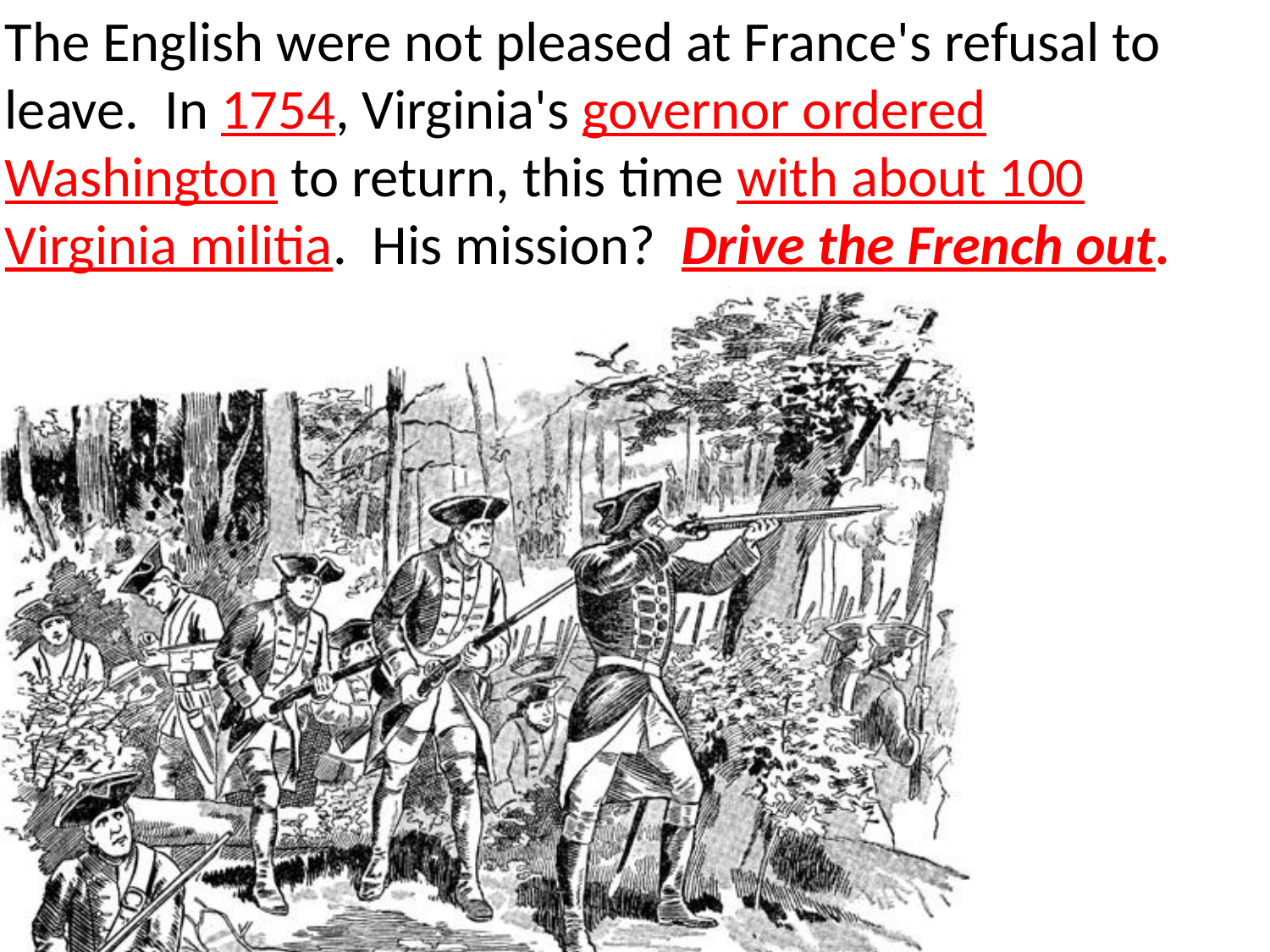

The English were not pleased at France's refusal to leave.  In 1754, Virginia's governor ordered Washington to return, this time with about 100 Virginia militia.  His mission?  Drive the French out.